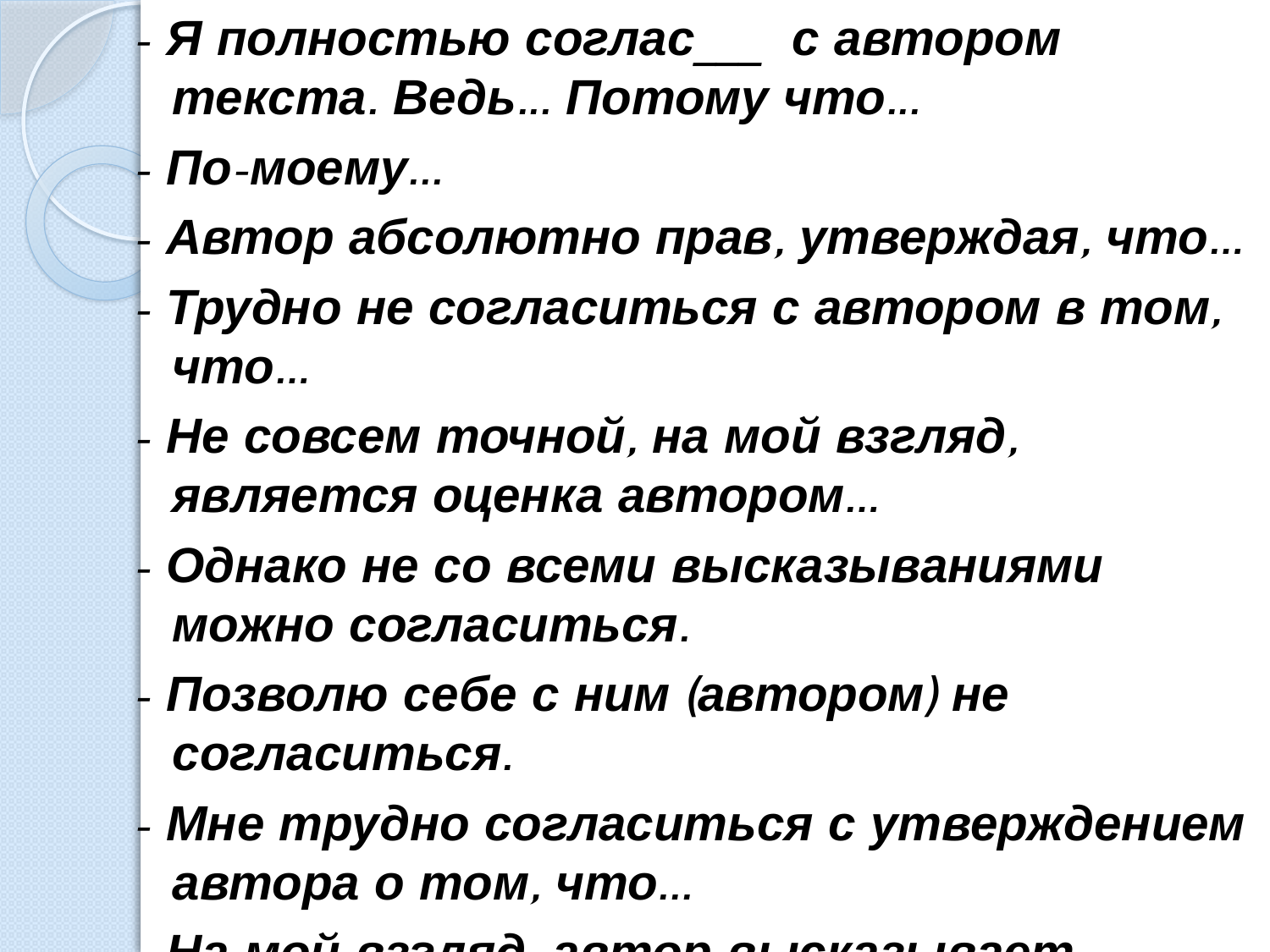

- Я полностью соглас___  с автором текста. Ведь... Потому что...
- По-моему...
- Автор абсолютно прав, утверждая, что…
- Трудно не согласиться с автором в том, что…
- Не совсем точной, на мой взгляд, является оценка автором…
- Однако не со всеми высказываниями можно согласиться.
- Позволю себе с ним (автором) не согласиться.
- Мне трудно согласиться с утверждением автора о том, что...
- На мой взгляд, автор высказывает спорное мнение о том, что...
#